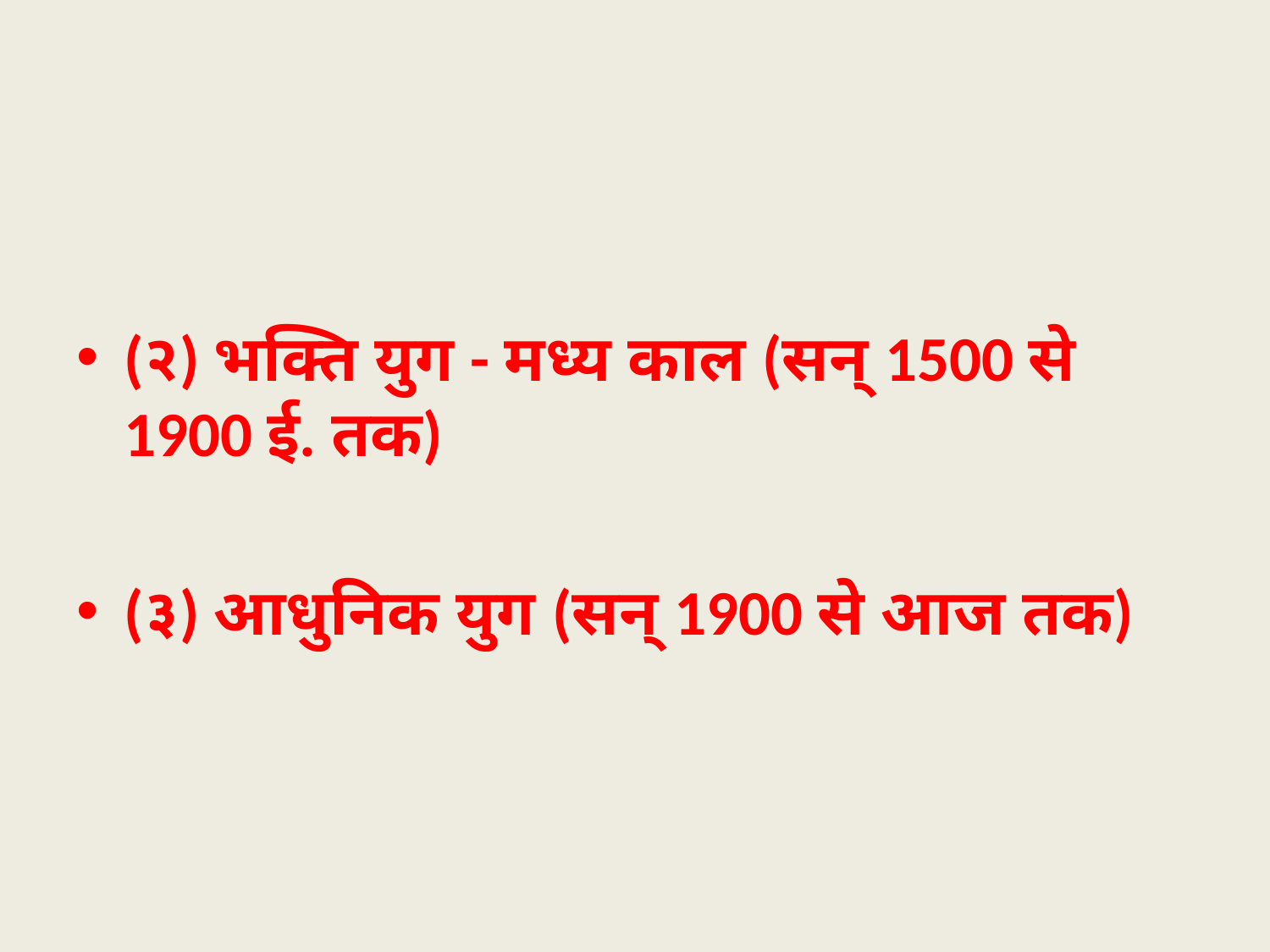

#

(२) भक्ति युग - मध्य काल (सन् 1500 से 1900 ई. तक)

(३) आधुनिक युग (सन् 1900 से आज तक)